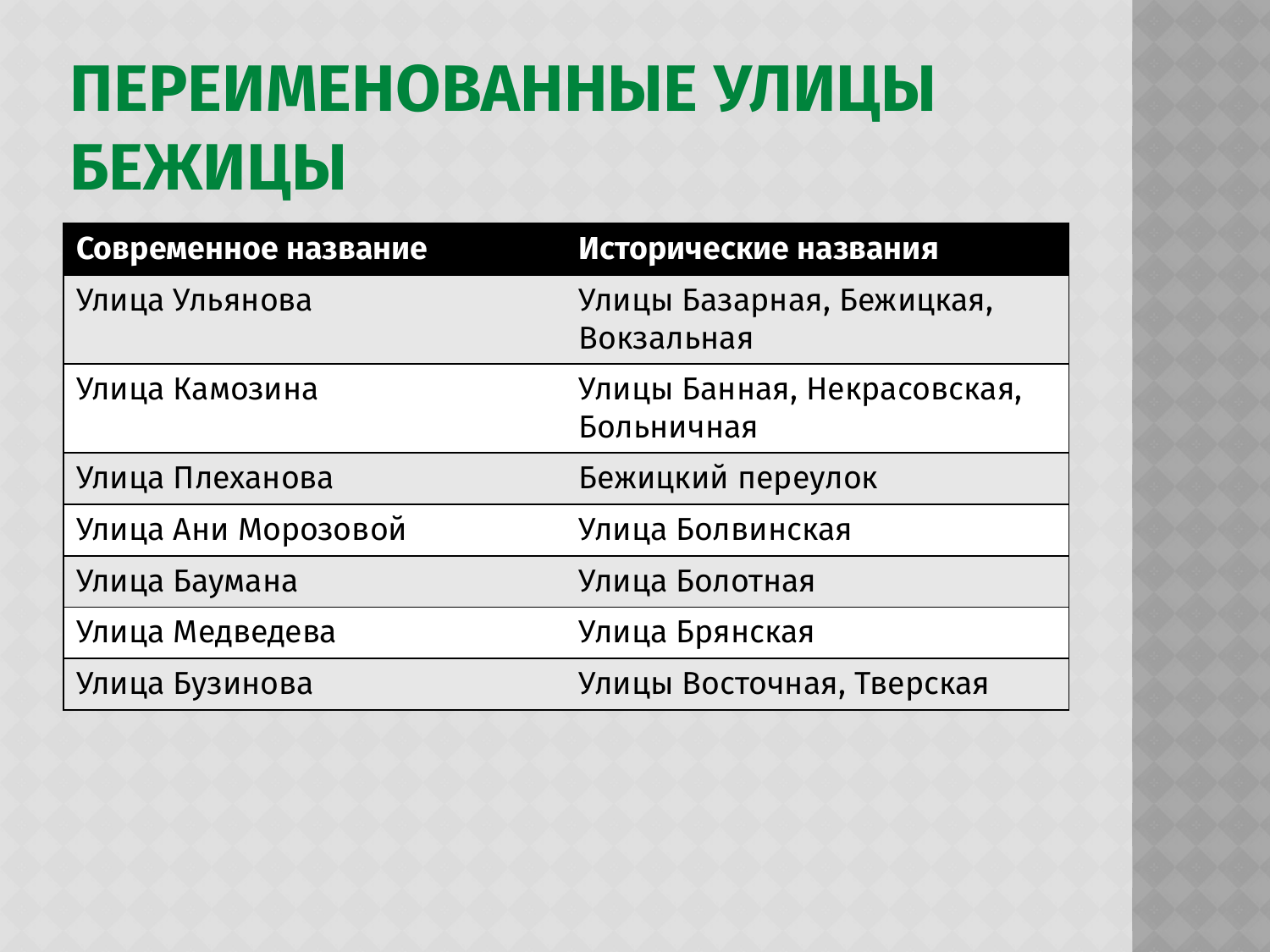

# Переименованные улицы Бежицы
| Современное название | Исторические названия |
| --- | --- |
| Улица Ульянова | Улицы Базарная, Бежицкая, Вокзальная |
| Улица Камозина | Улицы Банная, Некрасовская, Больничная |
| Улица Плеханова | Бежицкий переулок |
| Улица Ани Морозовой | Улица Болвинская |
| Улица Баумана | Улица Болотная |
| Улица Медведева | Улица Брянская |
| Улица Бузинова | Улицы Восточная, Тверская |